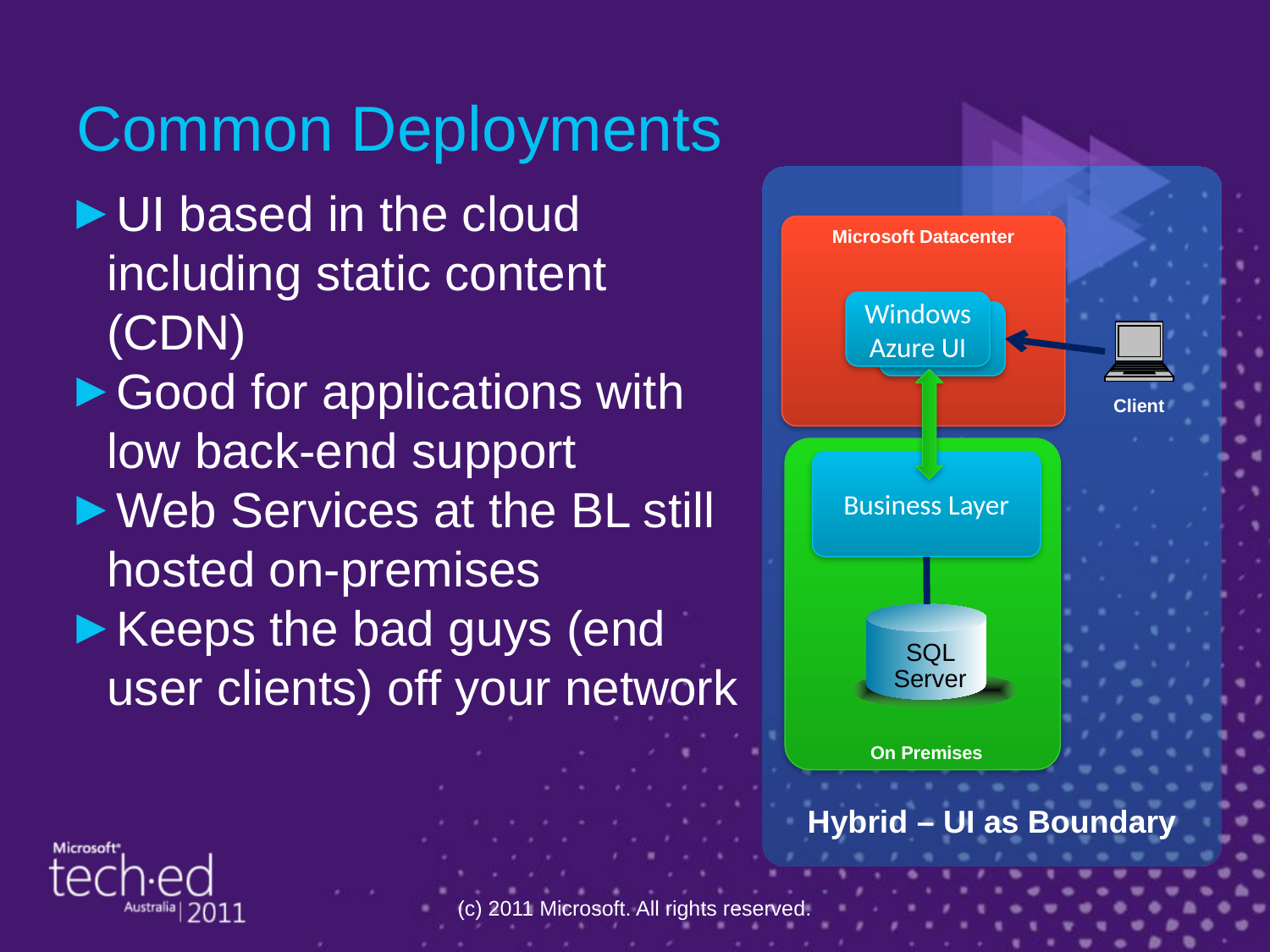

# Common Deployments

UI based in the cloud including static content (CDN)
Good for applications with low back-end support
Web Services at the BL still hosted on-premises
Keeps the bad guys (end user clients) off your network

Microsoft Datacenter
Windows Azure UI

Client

Business Layer

SQL Server
On Premises
Hybrid – UI as Boundary
(c) 2011 Microsoft. All rights reserved.